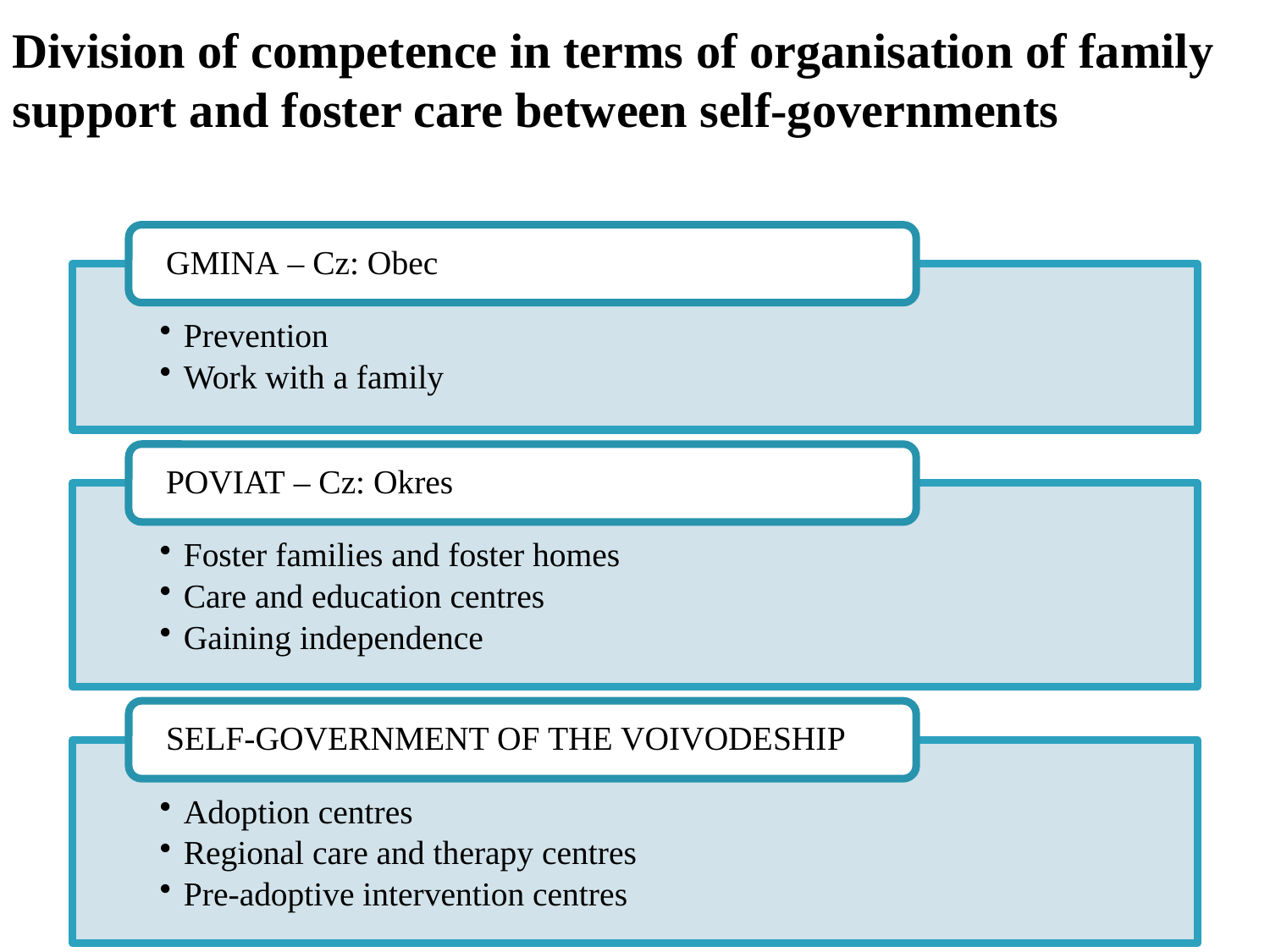

# Division of competence in terms of organisation of family support and foster care between self-governments
Prevention
Work with a family
GMINA – Cz: Obec
Foster families and foster homes
Care and education centres
Gaining independence
POVIAT – Cz: Okres
Adoption centres
Regional care and therapy centres
Pre-adoptive intervention centres
SELF-GOVERNMENT OF THE VOIVODESHIP